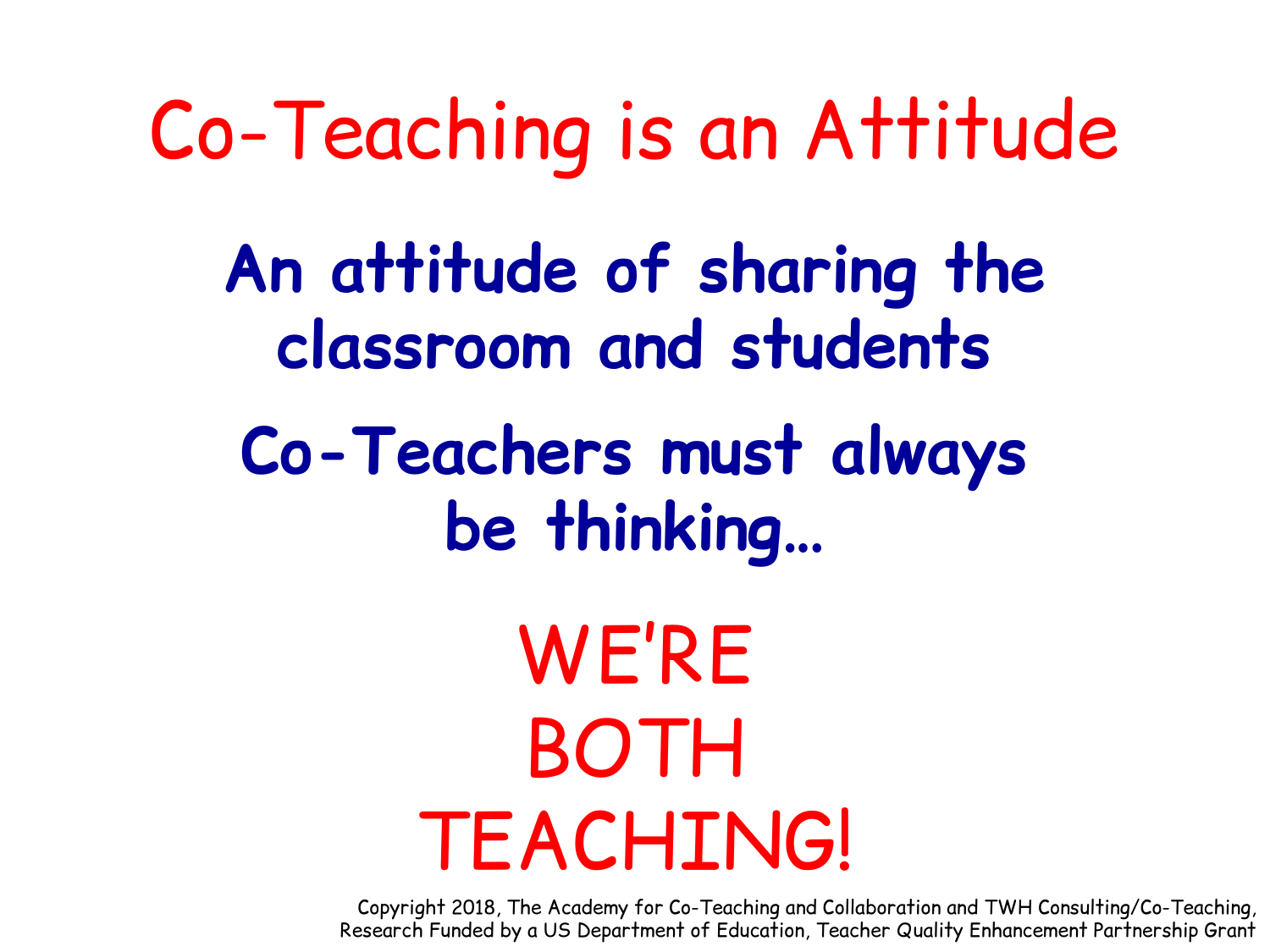

# Co-Teaching is an Attitude
An attitude of sharing the
classroom and students

Co-Teachers must always
be thinking…

WE’RE
BOTH
TEACHING!
Copyright 2018, The Academy for Co-Teaching and Collaboration and TWH Consulting/Co-Teaching,
Research Funded by a US Department of Education, Teacher Quality Enhancement Partnership Grant